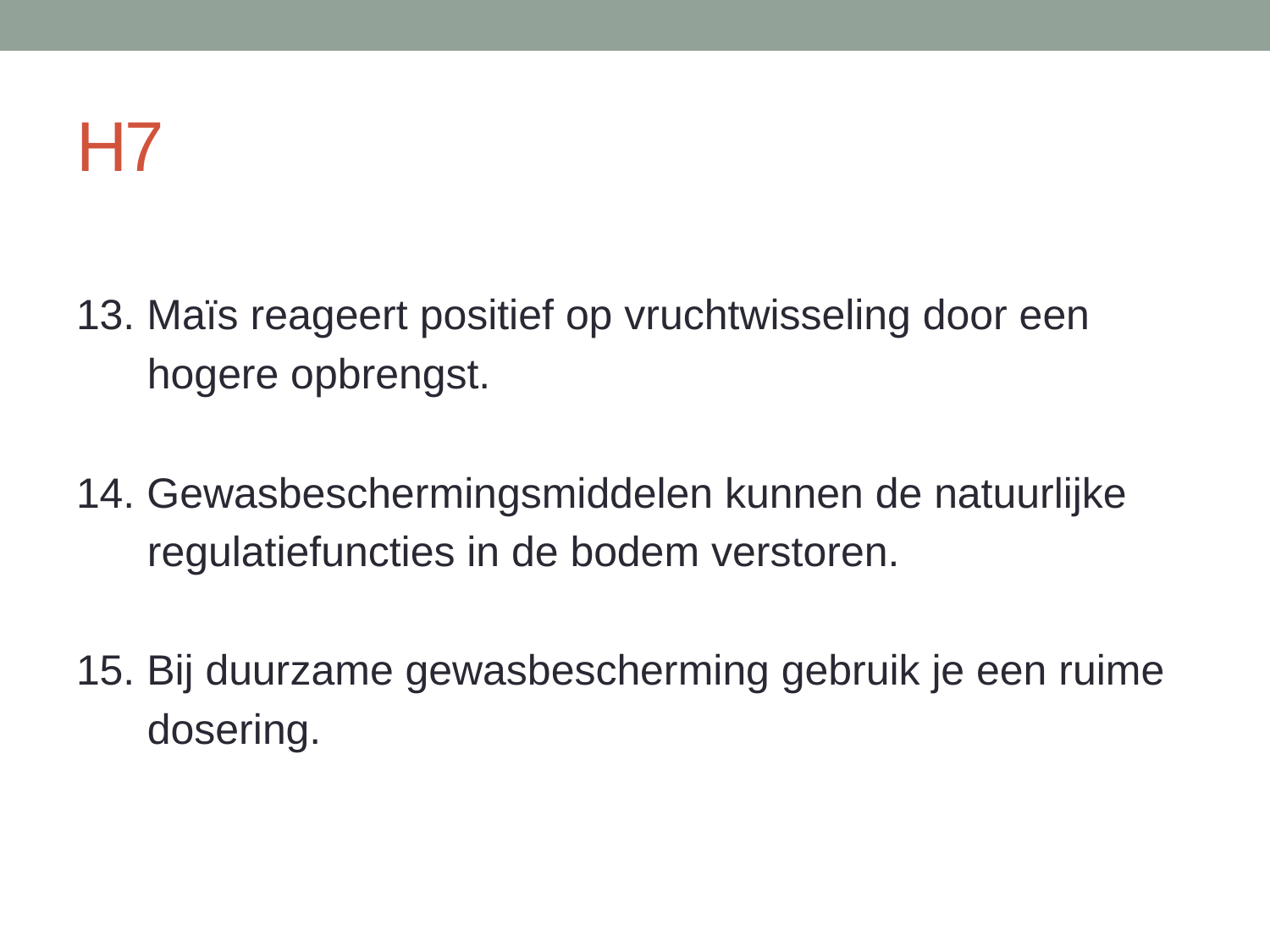

# H7

13. Maïs reageert positief op vruchtwisseling door een
      hogere opbrengst.

14. Gewasbeschermingsmiddelen kunnen de natuurlijke
      regulatiefuncties in de bodem verstoren.

15. Bij duurzame gewasbescherming gebruik je een ruime
      dosering.